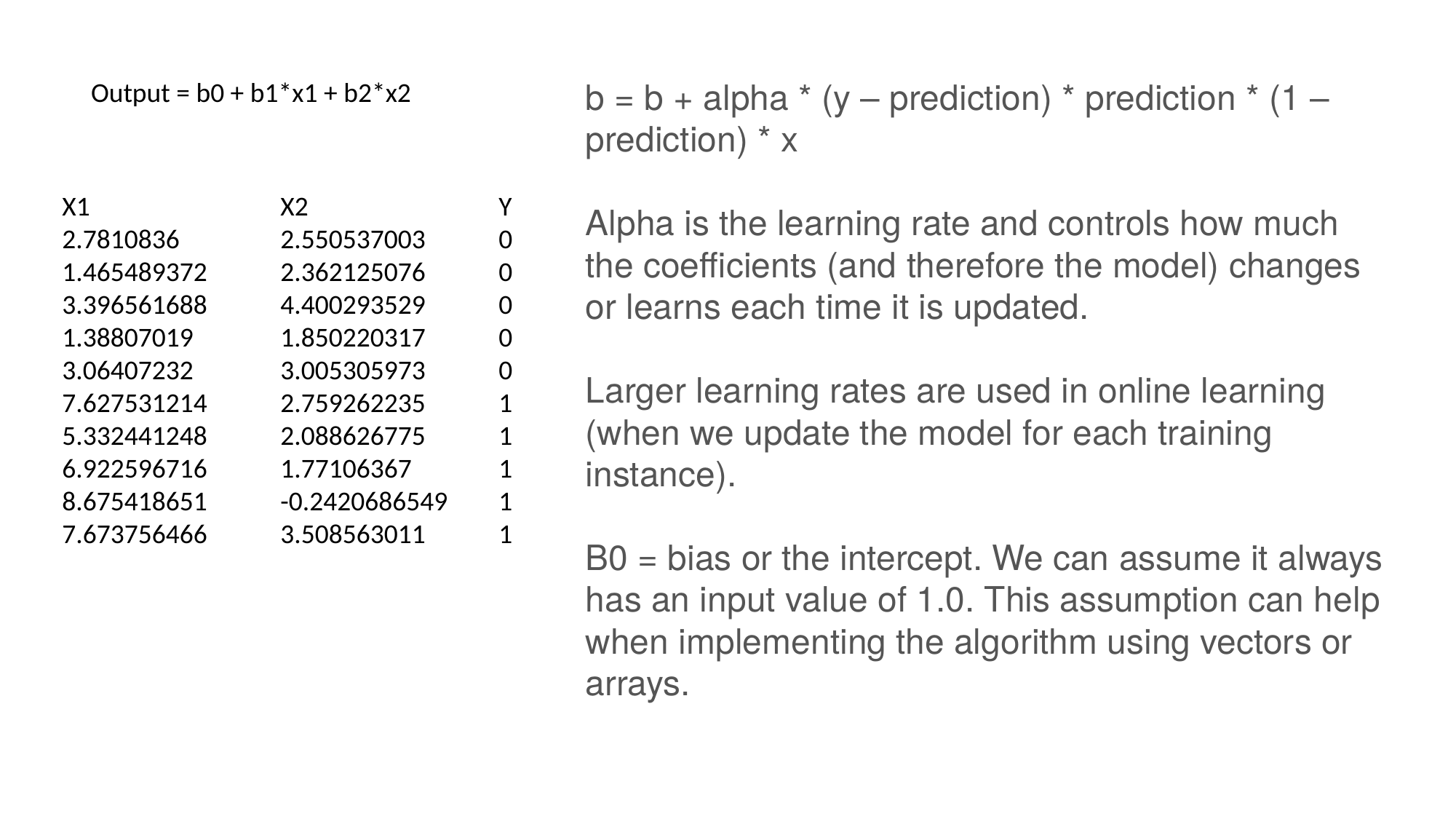

Output = b0 + b1*x1 + b2*x2
b = b + alpha * (y – prediction) * prediction * (1 – prediction) * x

Alpha is the learning rate and controls how much the coefficients (and therefore the model) changes or learns each time it is updated.

Larger learning rates are used in online learning (when we update the model for each training instance).

B0 = bias or the intercept. We can assume it always has an input value of 1.0. This assumption can help when implementing the algorithm using vectors or arrays.

X1		X2		Y
2.7810836	2.550537003	0
1.465489372	2.362125076	0
3.396561688	4.400293529	0
1.38807019	1.850220317	0
3.06407232	3.005305973	0
7.627531214	2.759262235	1
5.332441248	2.088626775	1
6.922596716	1.77106367	1
8.675418651	-0.2420686549	1
7.673756466	3.508563011	1